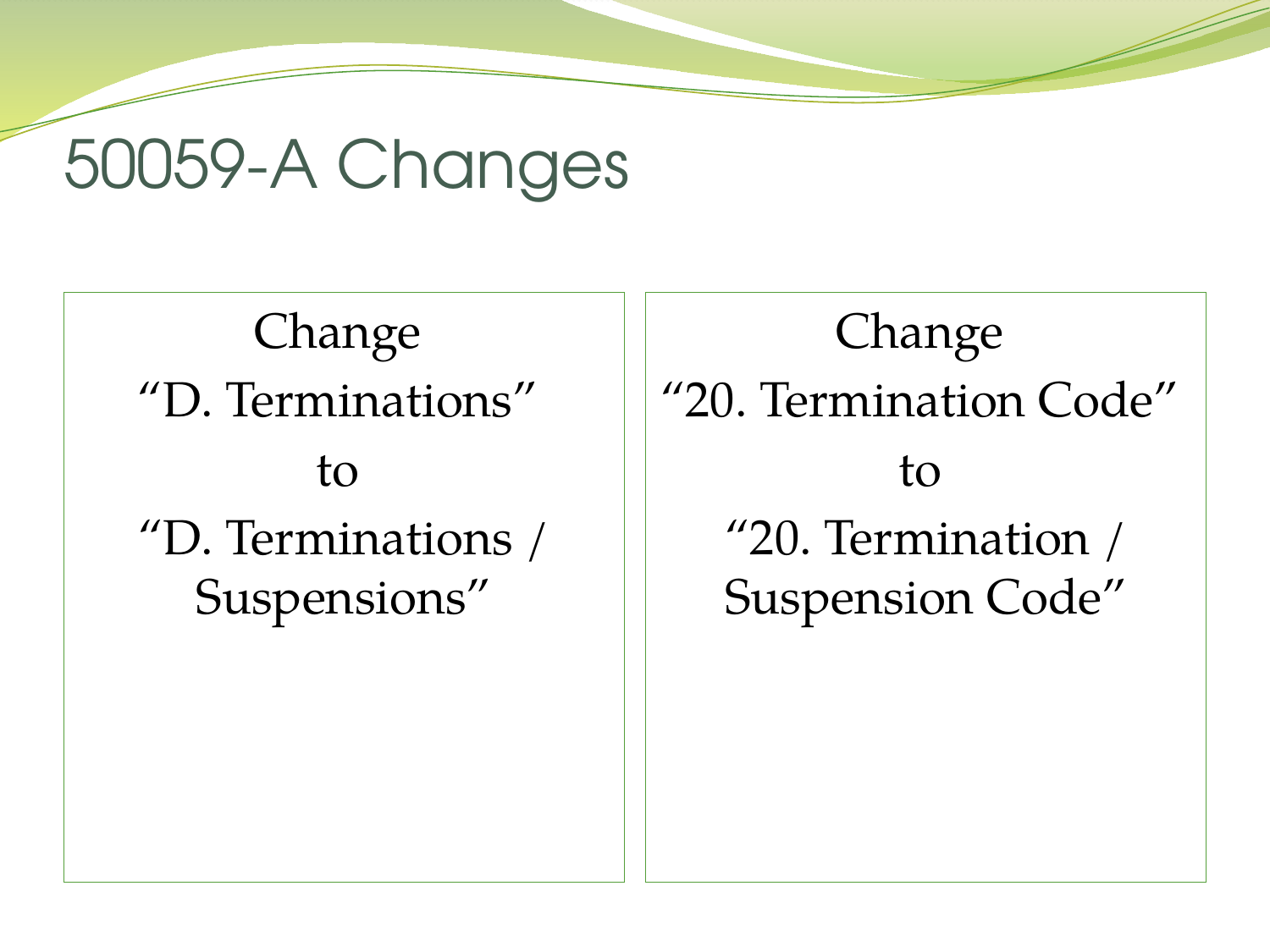

# 50059-A Changes
Change
“D. Terminations”
to
“D. Terminations / Suspensions”
Change
“20. Termination Code”
to
“20. Termination / Suspension Code”